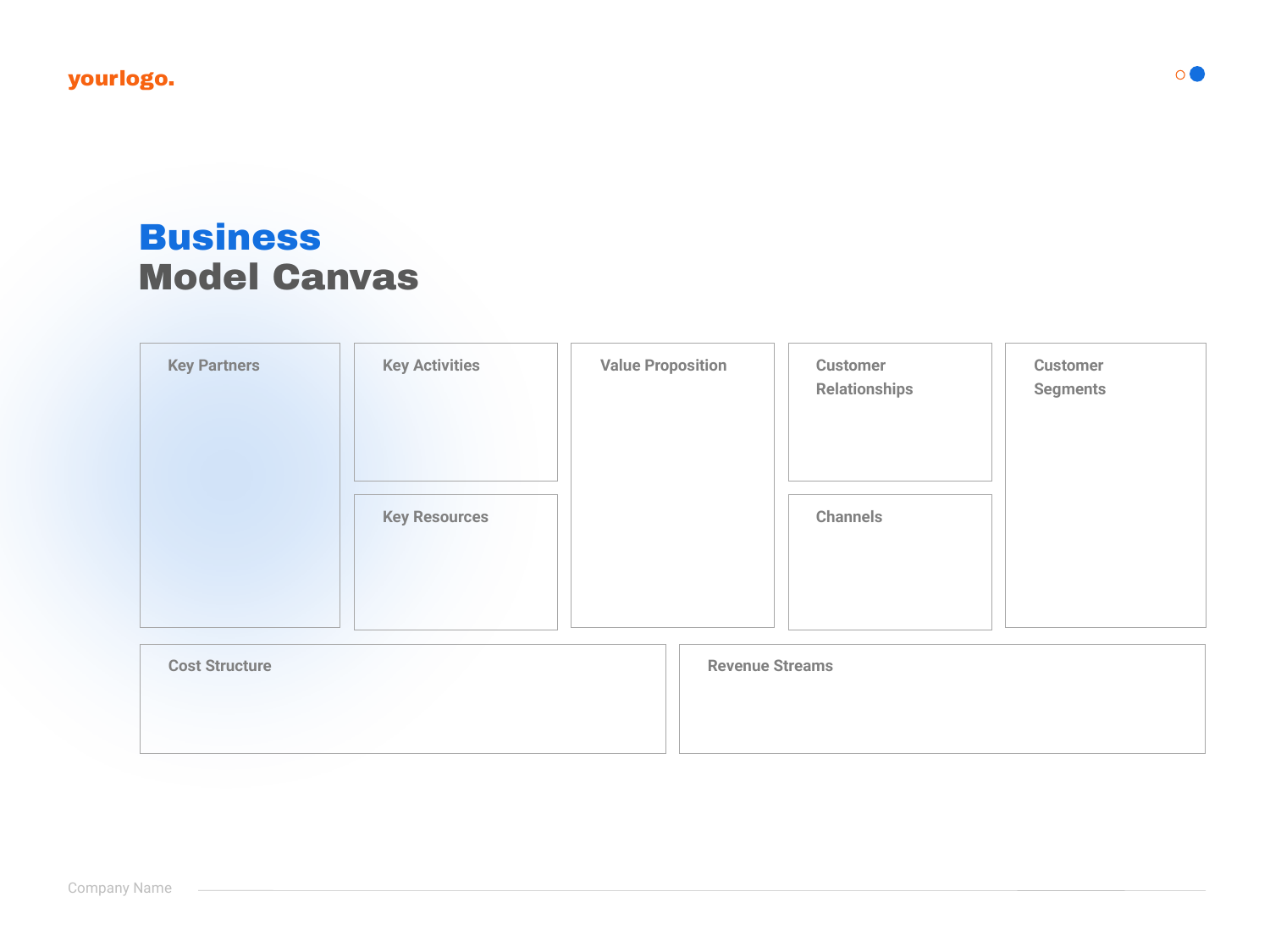

# Business Model Canvas

Key Partners
Key Activities
Value Proposition
Customer Relationships
Customer Segments

Key Resources
Channels

Cost Structure
Revenue Streams